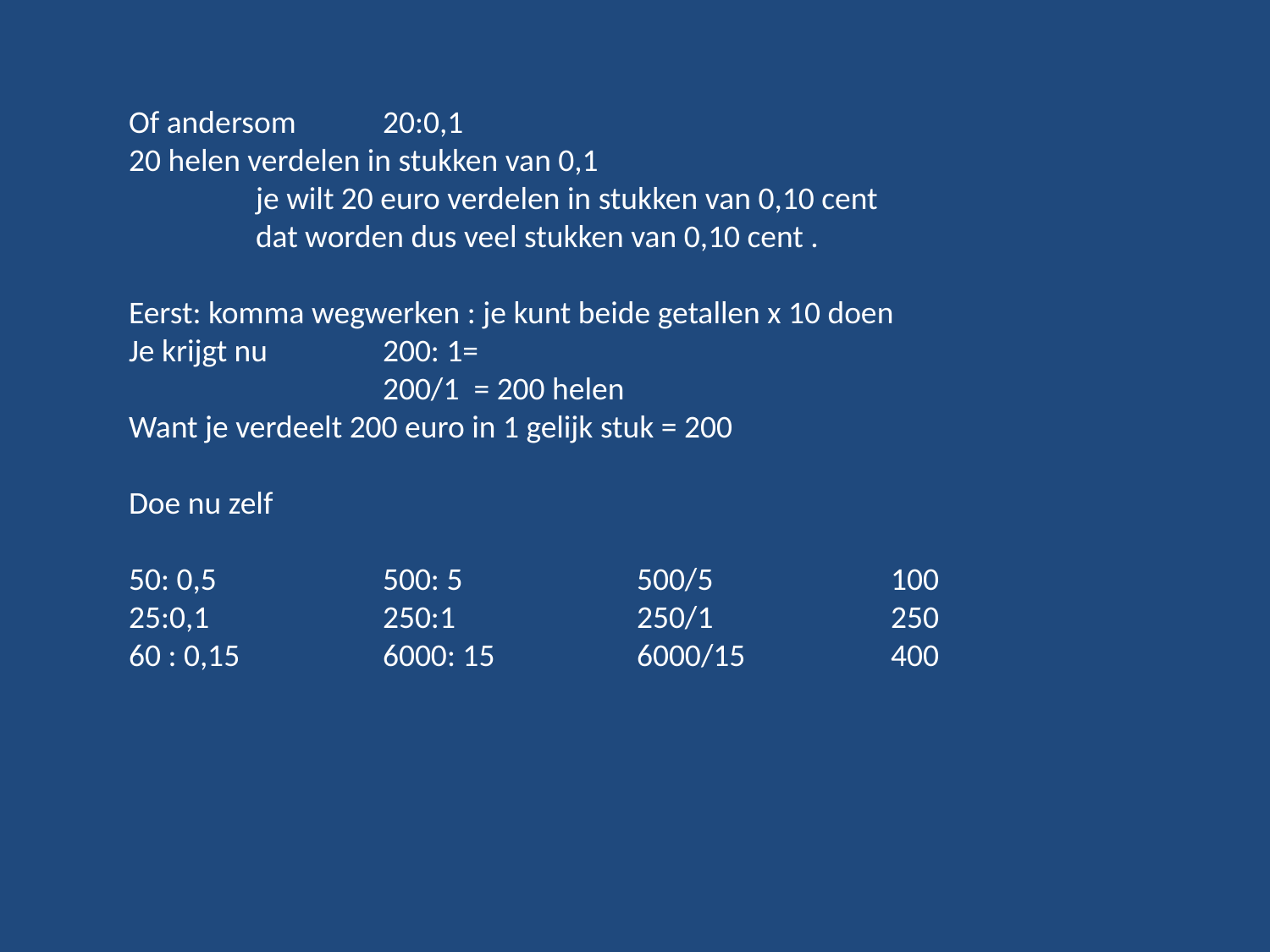

Of andersom 	20:0,1
20 helen verdelen in stukken van 0,1
	je wilt 20 euro verdelen in stukken van 0,10 cent
	dat worden dus veel stukken van 0,10 cent .

Eerst: komma wegwerken : je kunt beide getallen x 10 doen
Je krijgt nu 	200: 1=
		200/1  = 200 helen
Want je verdeelt 200 euro in 1 gelijk stuk = 200

Doe nu zelf

50: 0,5		500: 5 		500/5		100
25:0,1		250:1		250/1		250
60 : 0,15		6000: 15 		6000/15		400